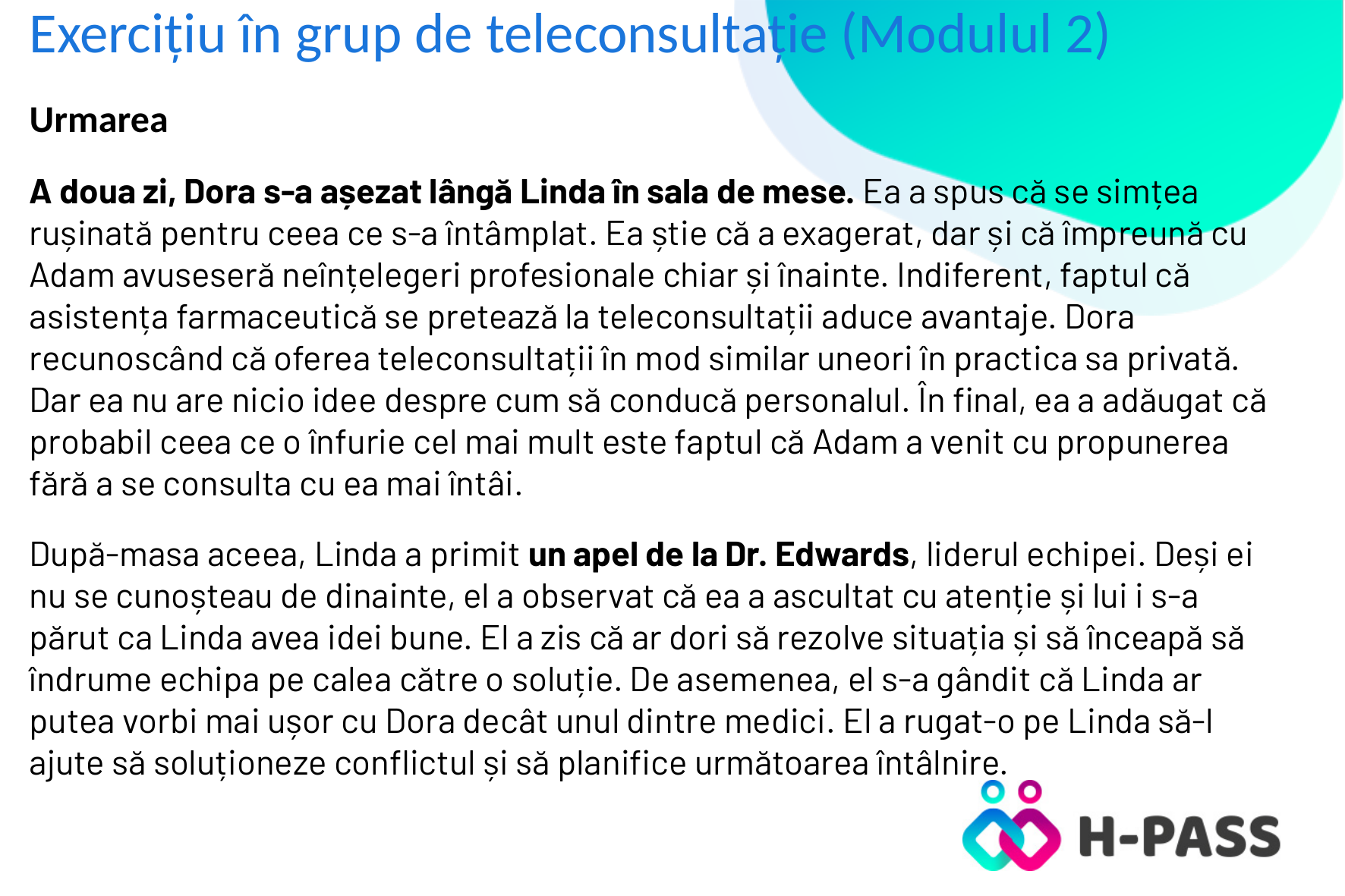

# Exercițiu în grup de teleconsultație (Modulul 2)
Urmarea
A doua zi, Dora s-a așezat lângă Linda în sala de mese. Ea a spus că se simțea rușinată pentru ceea ce s-a întâmplat. Ea știe că a exagerat, dar și că împreună cu Adam avuseseră neînțelegeri profesionale chiar și înainte. Indiferent, faptul că asistența farmaceutică se pretează la teleconsultații aduce avantaje. Dora recunoscând că oferea teleconsultații în mod similar uneori în practica sa privată. Dar ea nu are nicio idee despre cum să conducă personalul. În final, ea a adăugat că probabil ceea ce o înfurie cel mai mult este faptul că Adam a venit cu propunerea fără a se consulta cu ea mai întâi.
După-masa aceea, Linda a primit un apel de la Dr. Edwards, liderul echipei. Deși ei nu se cunoșteau de dinainte, el a observat că ea a ascultat cu atenție și lui i s-a părut ca Linda avea idei bune. El a zis că ar dori să rezolve situația și să înceapă să îndrume echipa pe calea către o soluție. De asemenea, el s-a gândit că Linda ar putea vorbi mai ușor cu Dora decât unul dintre medici. El a rugat-o pe Linda să-l ajute să soluționeze conflictul și să planifice următoarea întâlnire.